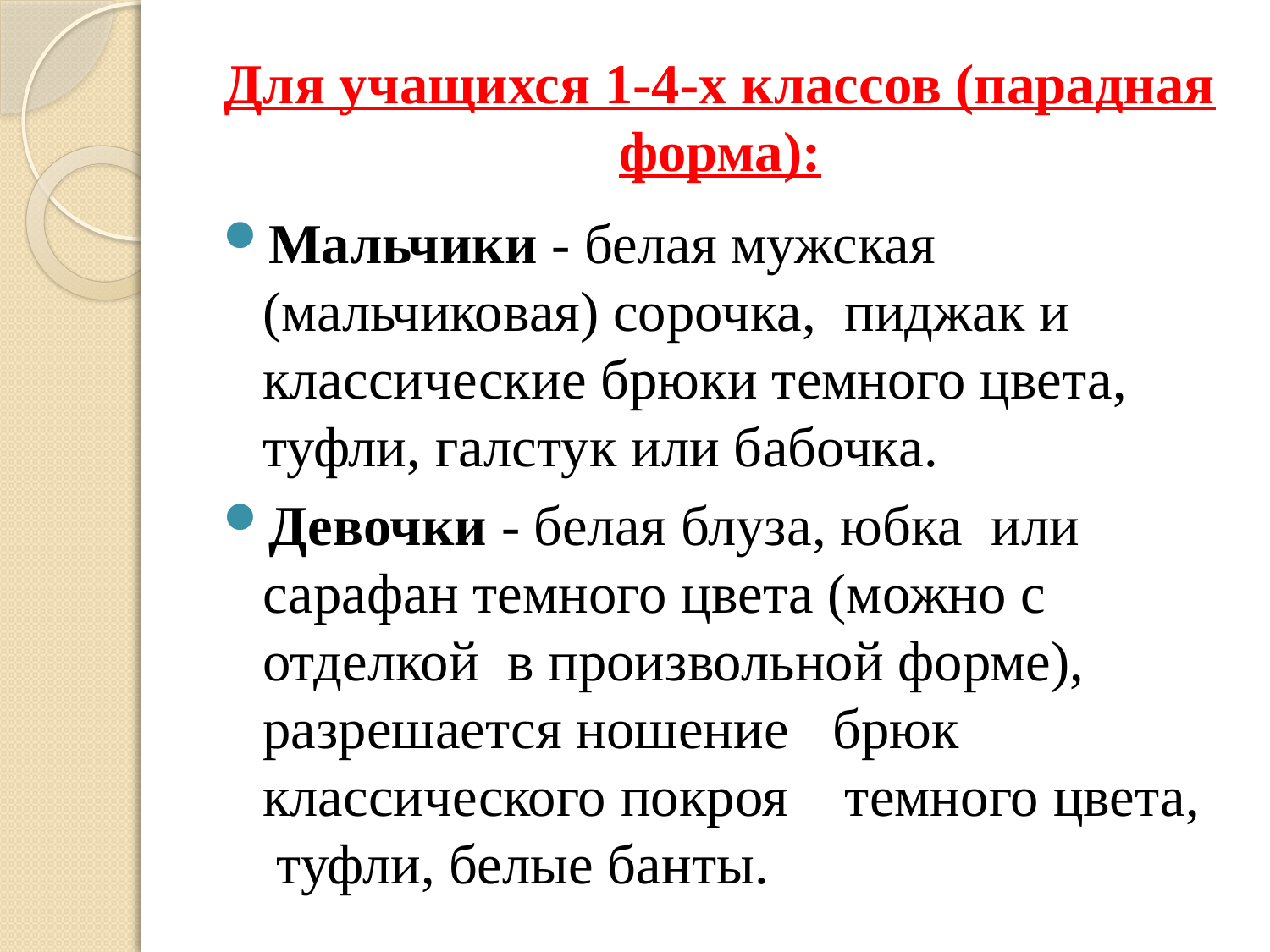

# Для учащихся 1-4-х классов (парадная форма):
Мальчики - белая мужская (мальчиковая) сорочка,  пиджак и классические брюки темного цвета, туфли, галстук или бабочка.
Девочки - белая блуза, юбка  или сарафан темного цвета (можно с отделкой  в произвольной форме), разрешается ношение   брюк классического покроя    темного цвета,   туфли, белые банты.